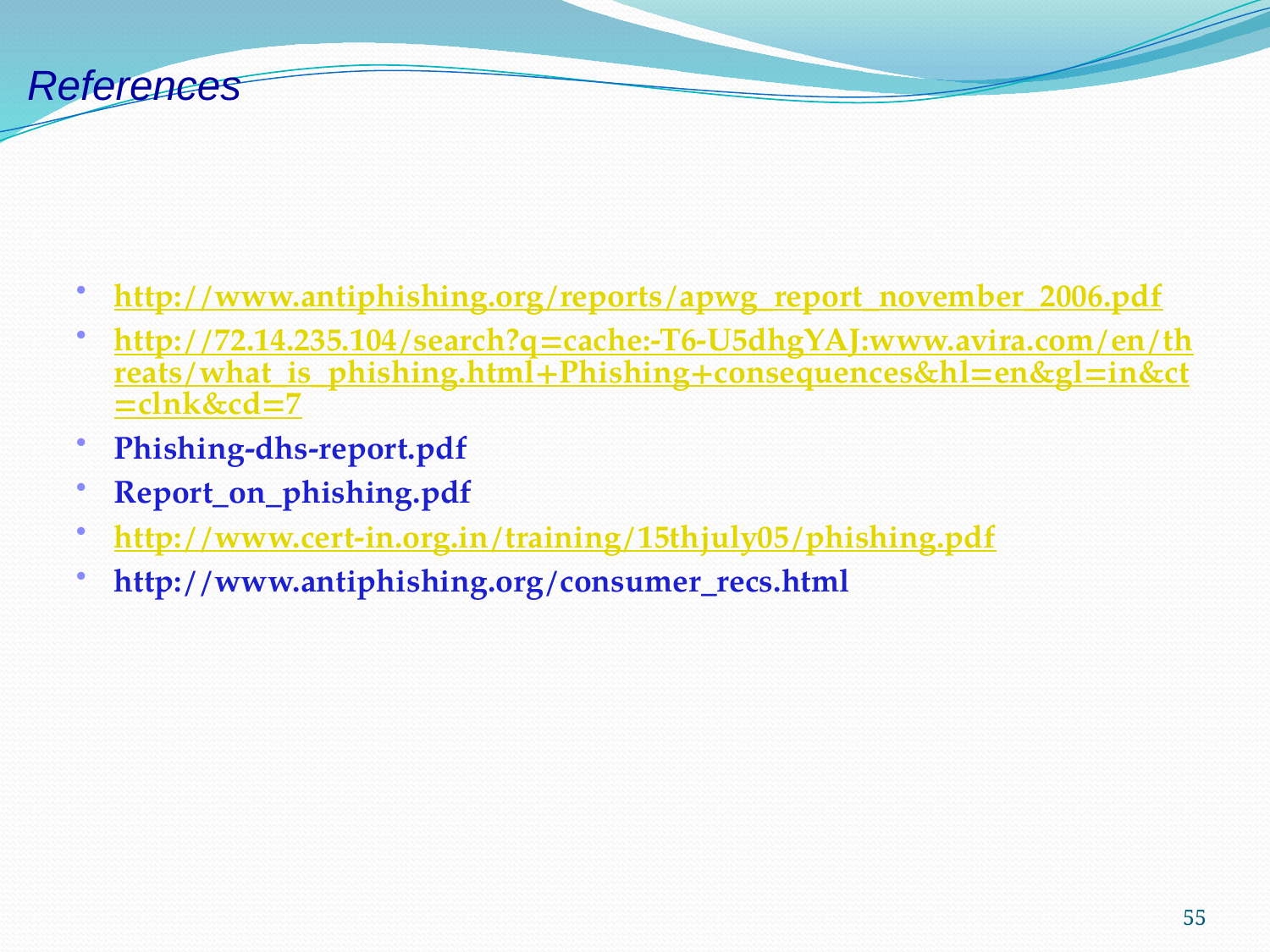

# References
http://www.antiphishing.org/reports/apwg_report_november_2006.pdf
http://72.14.235.104/search?q=cache:-T6-U5dhgYAJ:www.avira.com/en/threats/what_is_phishing.html+Phishing+consequences&hl=en&gl=in&ct=clnk&cd=7
Phishing-dhs-report.pdf
Report_on_phishing.pdf
http://www.cert-in.org.in/training/15thjuly05/phishing.pdf
http://www.antiphishing.org/consumer_recs.html

55